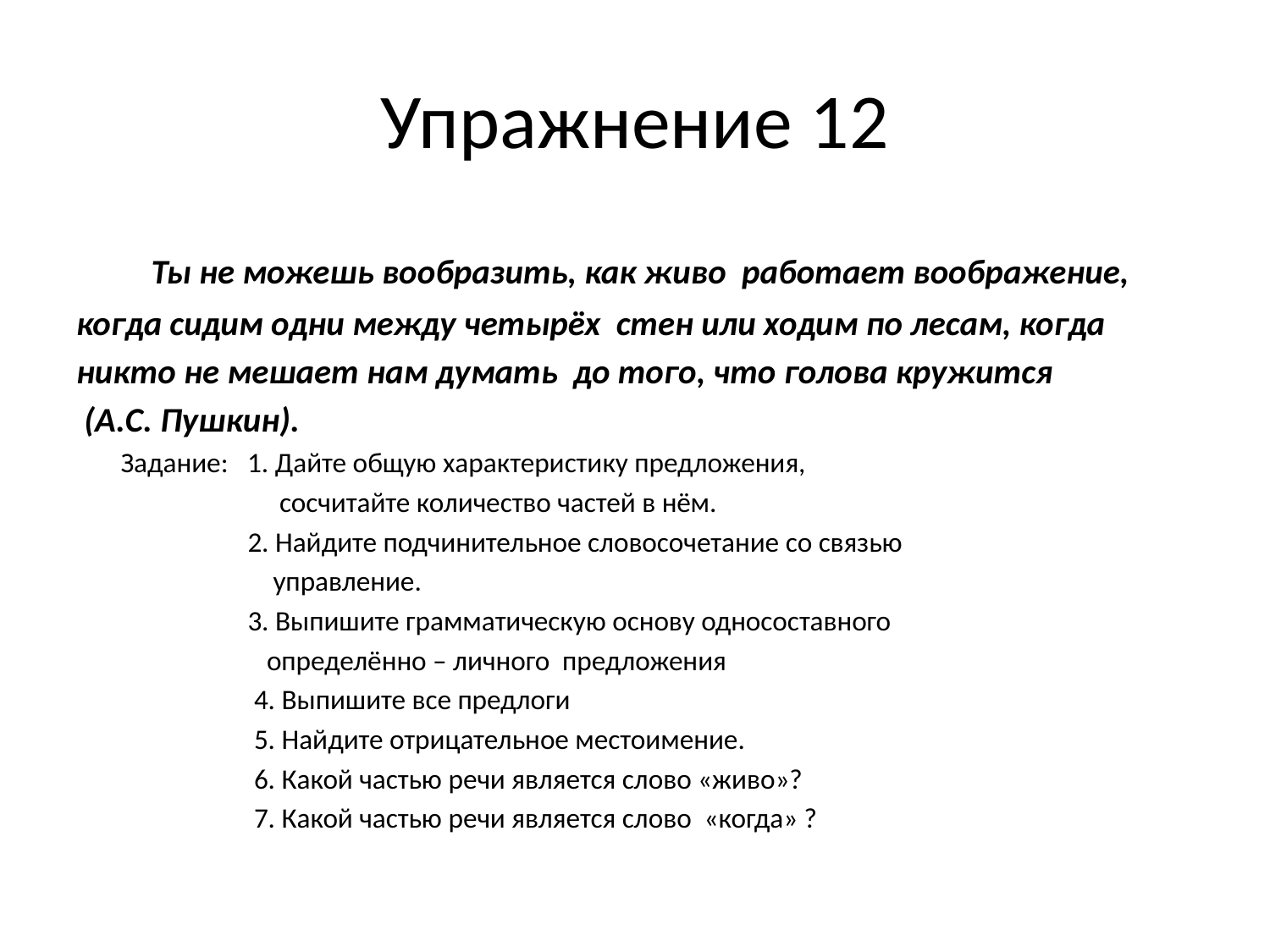

# Упражнение 12
      Ты не можешь вообразить, как живо  работает воображение,
когда сидим одни между четырёх  стен или ходим по лесам, когда
никто не мешает нам думать  до того, что голова кружится
 (А.С. Пушкин).
       Задание:   1. Дайте общую характеристику предложения,
                                сосчитайте количество частей в нём.
                           2. Найдите подчинительное словосочетание со связью
                               управление.
                           3. Выпишите грамматическую основу односоставного
                              определённо – личного  предложения
                            4. Выпишите все предлоги
                            5. Найдите отрицательное местоимение.
                            6. Какой частью речи является слово «живо»?
                            7. Какой частью речи является слово  «когда» ?